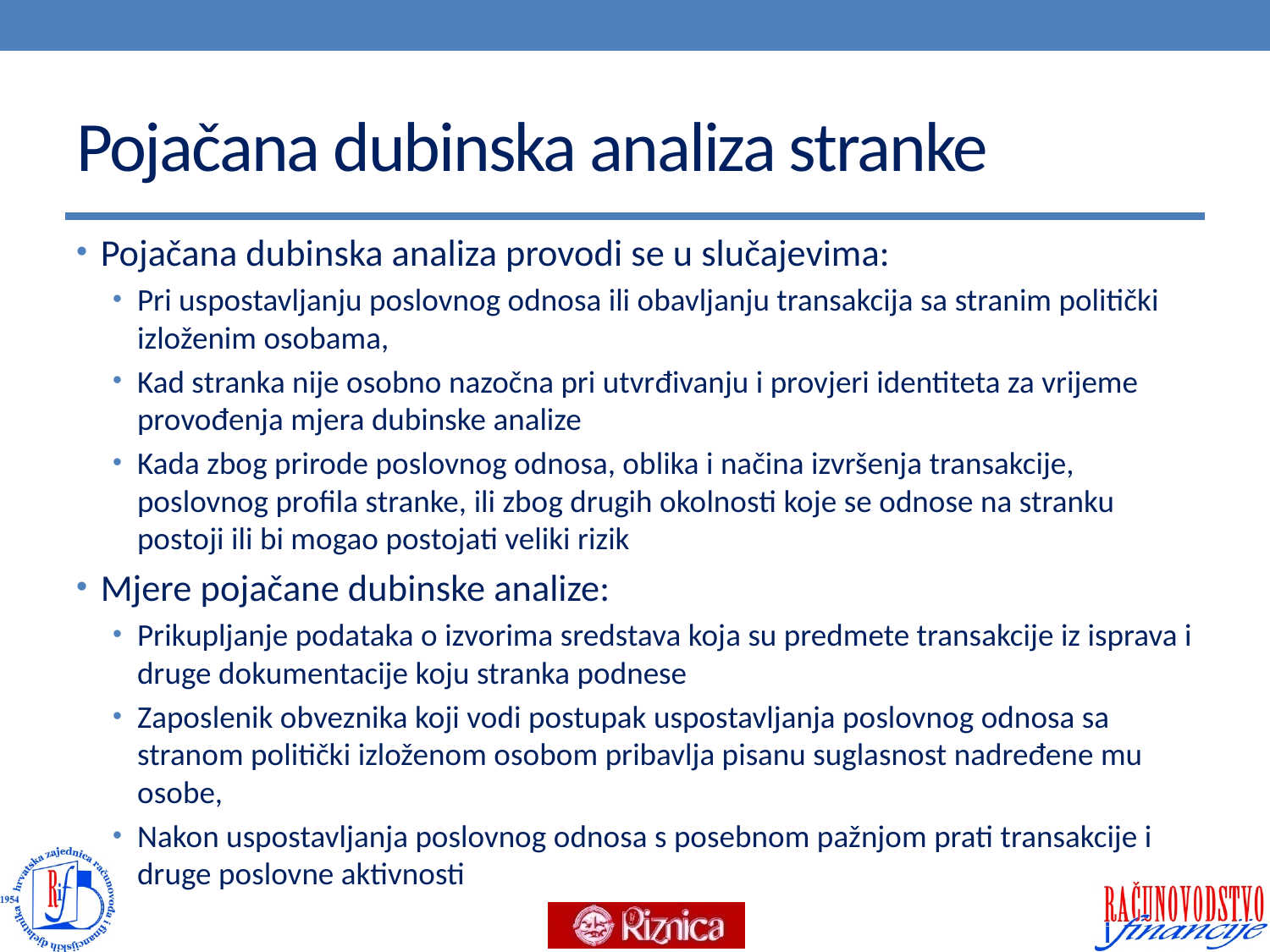

# Pojačana dubinska analiza stranke
Pojačana dubinska analiza provodi se u slučajevima:
Pri uspostavljanju poslovnog odnosa ili obavljanju transakcija sa stranim politički izloženim osobama,
Kad stranka nije osobno nazočna pri utvrđivanju i provjeri identiteta za vrijeme provođenja mjera dubinske analize
Kada zbog prirode poslovnog odnosa, oblika i načina izvršenja transakcije, poslovnog profila stranke, ili zbog drugih okolnosti koje se odnose na stranku postoji ili bi mogao postojati veliki rizik
Mjere pojačane dubinske analize:
Prikupljanje podataka o izvorima sredstava koja su predmete transakcije iz isprava i druge dokumentacije koju stranka podnese
Zaposlenik obveznika koji vodi postupak uspostavljanja poslovnog odnosa sa stranom politički izloženom osobom pribavlja pisanu suglasnost nadređene mu osobe,
Nakon uspostavljanja poslovnog odnosa s posebnom pažnjom prati transakcije i druge poslovne aktivnosti